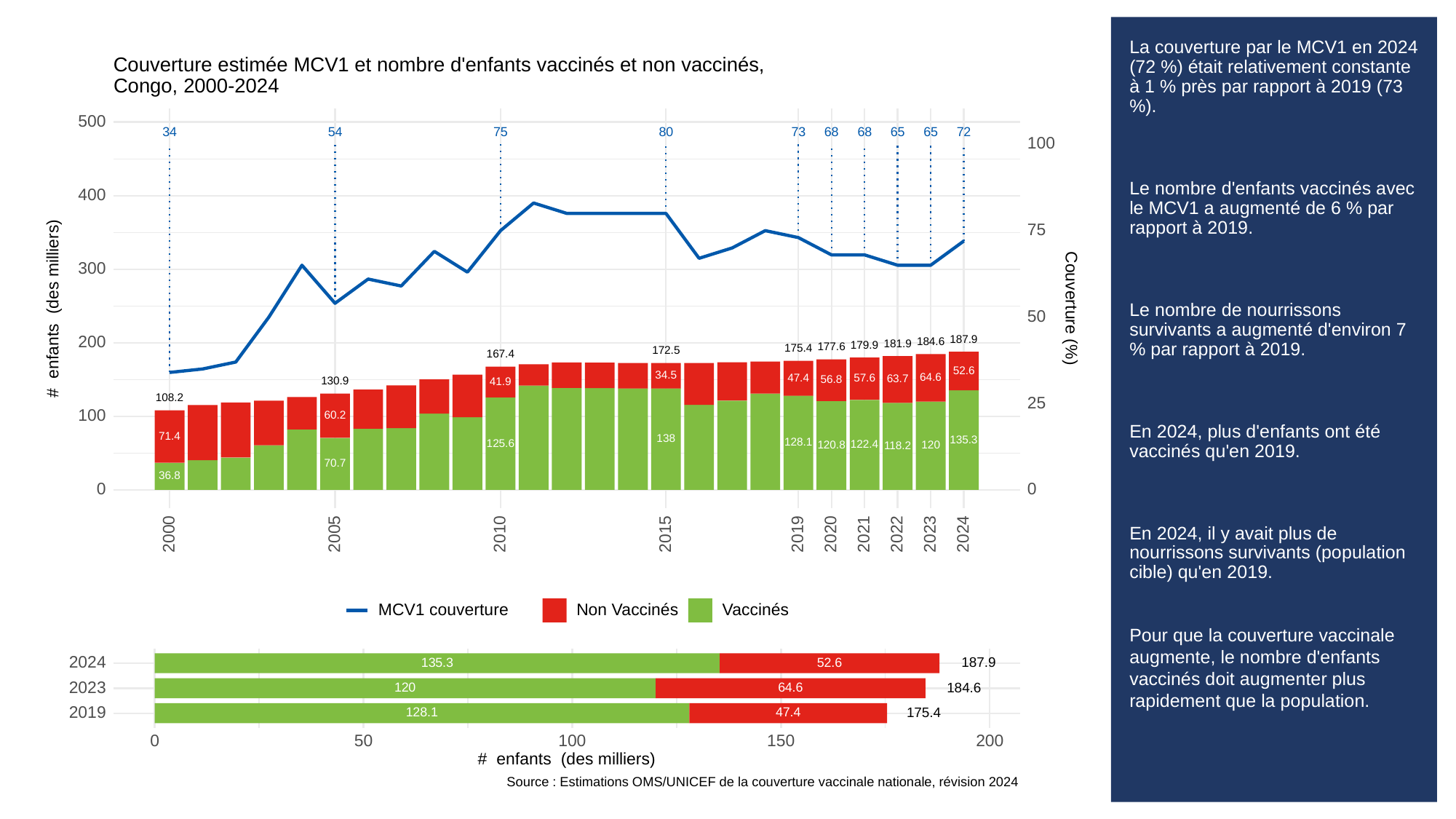

# La couverture par le MCV1 en 2024 (72 %) était relativement constante à 1 % près par rapport à 2019 (73 %).

Le nombre d'enfants vaccinés avec le MCV1 a augmenté de 6 % par rapport à 2019.

Le nombre de nourrissons survivants a augmenté d'environ 7 % par rapport à 2019.

En 2024, plus d'enfants ont été vaccinés qu'en 2019.

En 2024, il y avait plus de nourrissons survivants (population cible) qu'en 2019.

Pour que la couverture vaccinale augmente, le nombre d'enfants vaccinés doit augmenter plus rapidement que la population.

Couverture estimée MCV1 et nombre d'enfants vaccinés et non vaccinés,
Congo, 2000-2024

500

34
73
80
68
68
65
65
54
75
72
100

400

75

300

#  enfants  (des milliers)
Couverture (%)

50
187.9
200
184.6
181.9
179.9

177.6
175.4
172.5
167.4

52.6
34.5
64.6
47.4
57.6

63.7
56.8
130.9
41.9

108.2

25

100

60.2

71.4
138
135.3

128.1
125.6
122.4
120.8
120
118.2

70.7

36.8
0
0

2023
2000
2005
2010
2015
2019
2020
2021
2022
2024

MCV1 couverture
Non Vaccinés
Vaccinés

2024
187.9
135.3
52.6

2023
184.6
120
64.6

2019
175.4
128.1
47.4

0
50
100
150
200
#  enfants  (des milliers)
Source : Estimations OMS/UNICEF de la couverture vaccinale nationale, révision 2024